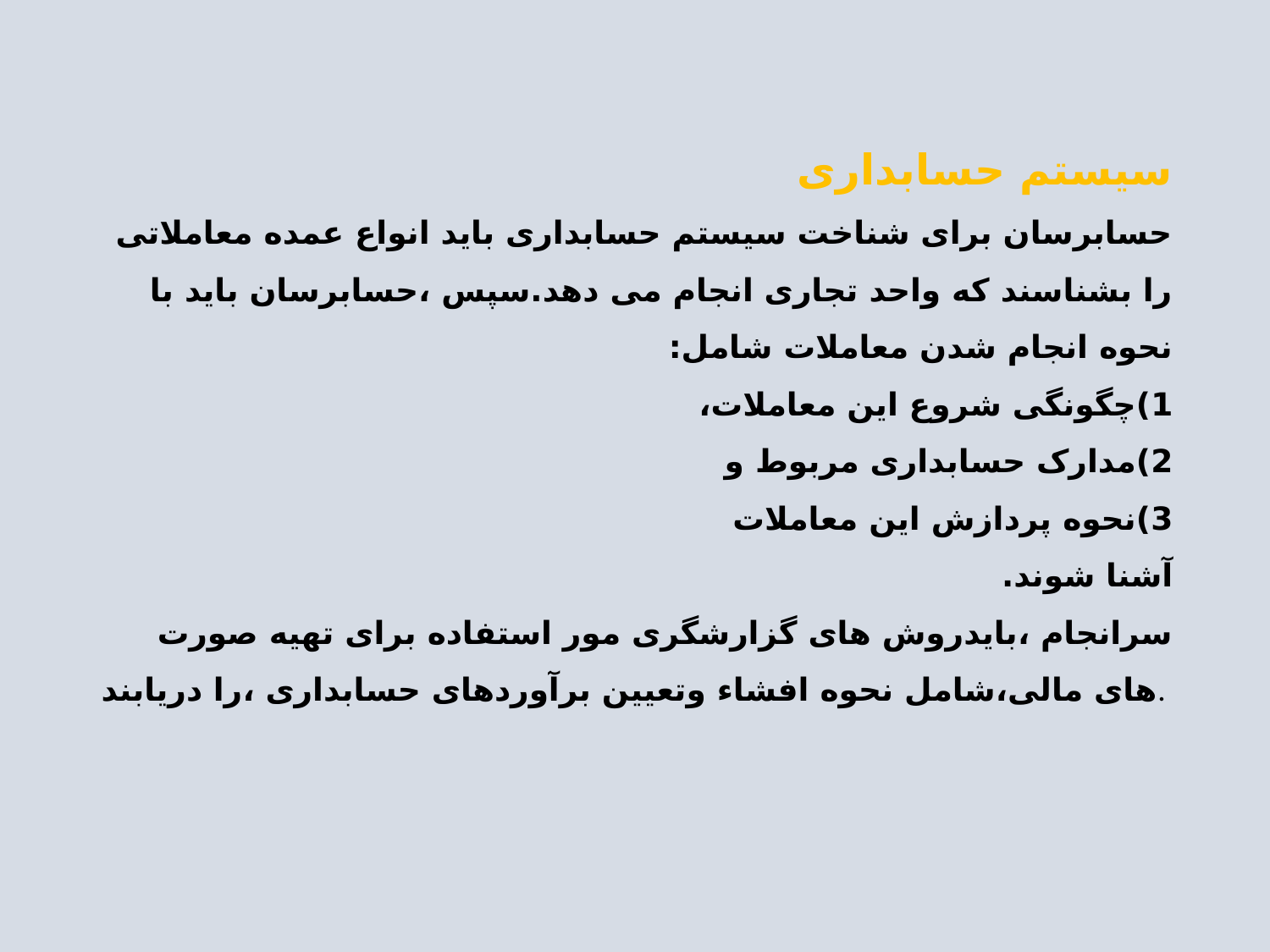

# سیستم حسابداری حسابرسان برای شناخت سیستم حسابداری باید انواع عمده معاملاتی را بشناسند که واحد تجاری انجام می دهد.سپس ،حسابرسان باید با نحوه انجام شدن معاملات شامل: 1)چگونگی شروع این معاملات، 2)مدارک حسابداری مربوط و 3)نحوه پردازش این معاملات آشنا شوند. سرانجام ،بایدروش های گزارشگری مور استفاده برای تهیه صورت های مالی،شامل نحوه افشاء وتعیین برآوردهای حسابداری ،را دریابند.